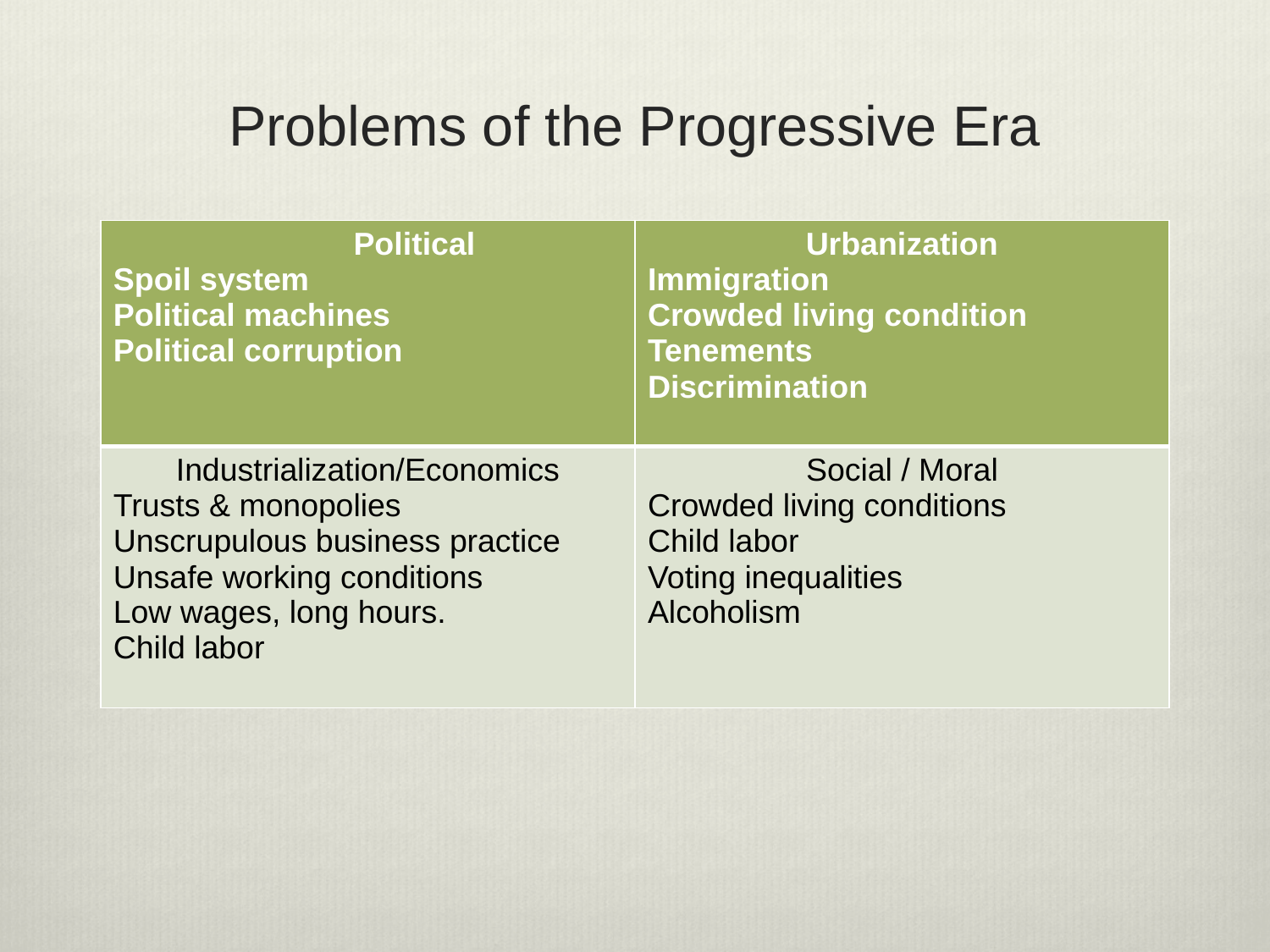

# Problems of the Progressive Era
| Political Spoil system Political machines Political corruption | Urbanization Immigration Crowded living condition Tenements Discrimination |
| --- | --- |
| Industrialization/Economics Trusts & monopolies Unscrupulous business practice Unsafe working conditions Low wages, long hours. Child labor | Social / Moral Crowded living conditions Child labor Voting inequalities Alcoholism |